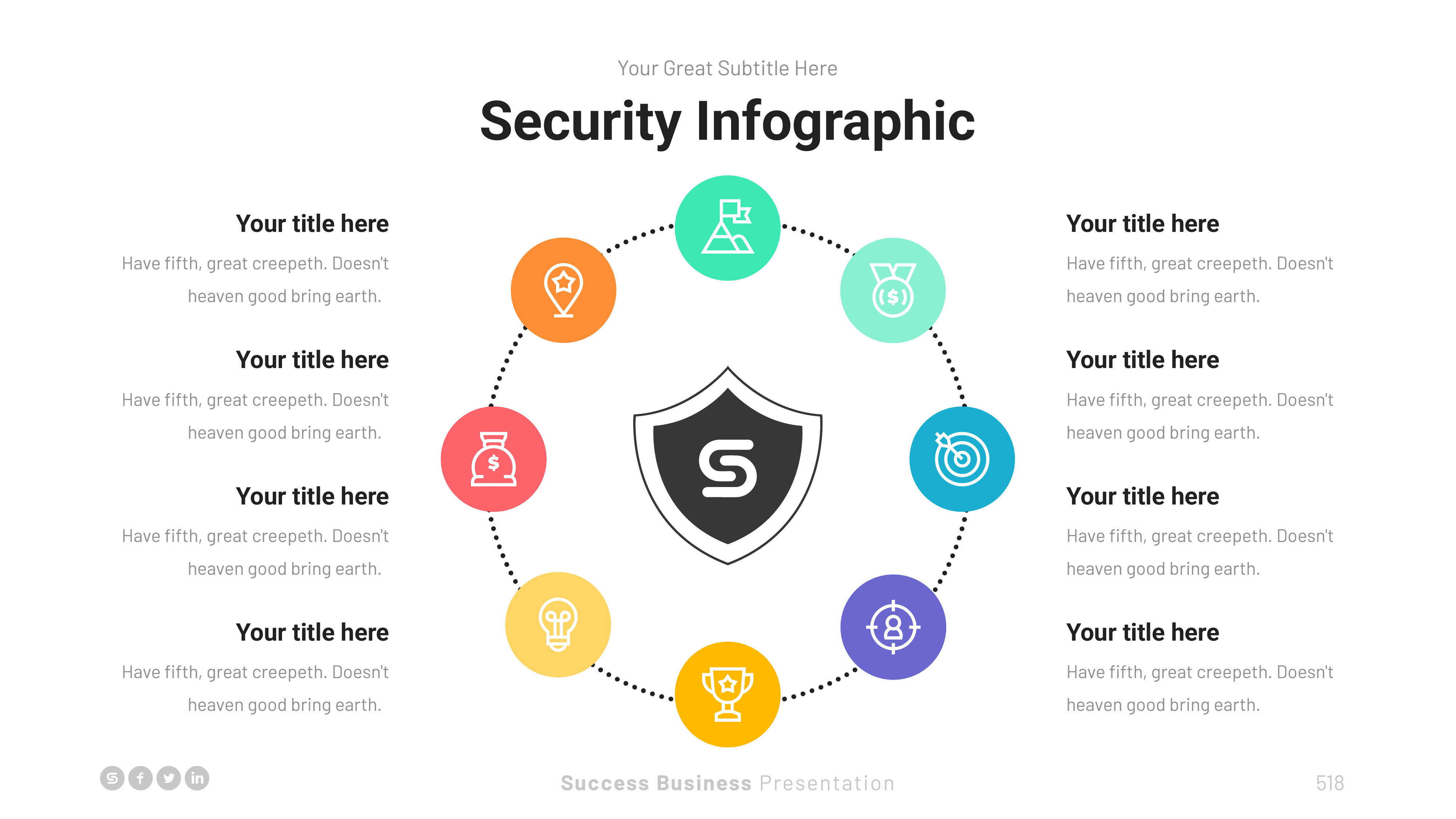

Your Great Subtitle Here
Security Infographic

Your title here
Have fifth, great creepeth. Doesn't heaven good bring earth.
Your title here
Have fifth, great creepeth. Doesn't heaven good bring earth.

Your title here
Have fifth, great creepeth. Doesn't heaven good bring earth.
Your title here
Have fifth, great creepeth. Doesn't heaven good bring earth.

Your title here
Have fifth, great creepeth. Doesn't heaven good bring earth.
Your title here
Have fifth, great creepeth. Doesn't heaven good bring earth.

Your title here
Have fifth, great creepeth. Doesn't heaven good bring earth.
Your title here
Have fifth, great creepeth. Doesn't heaven good bring earth.